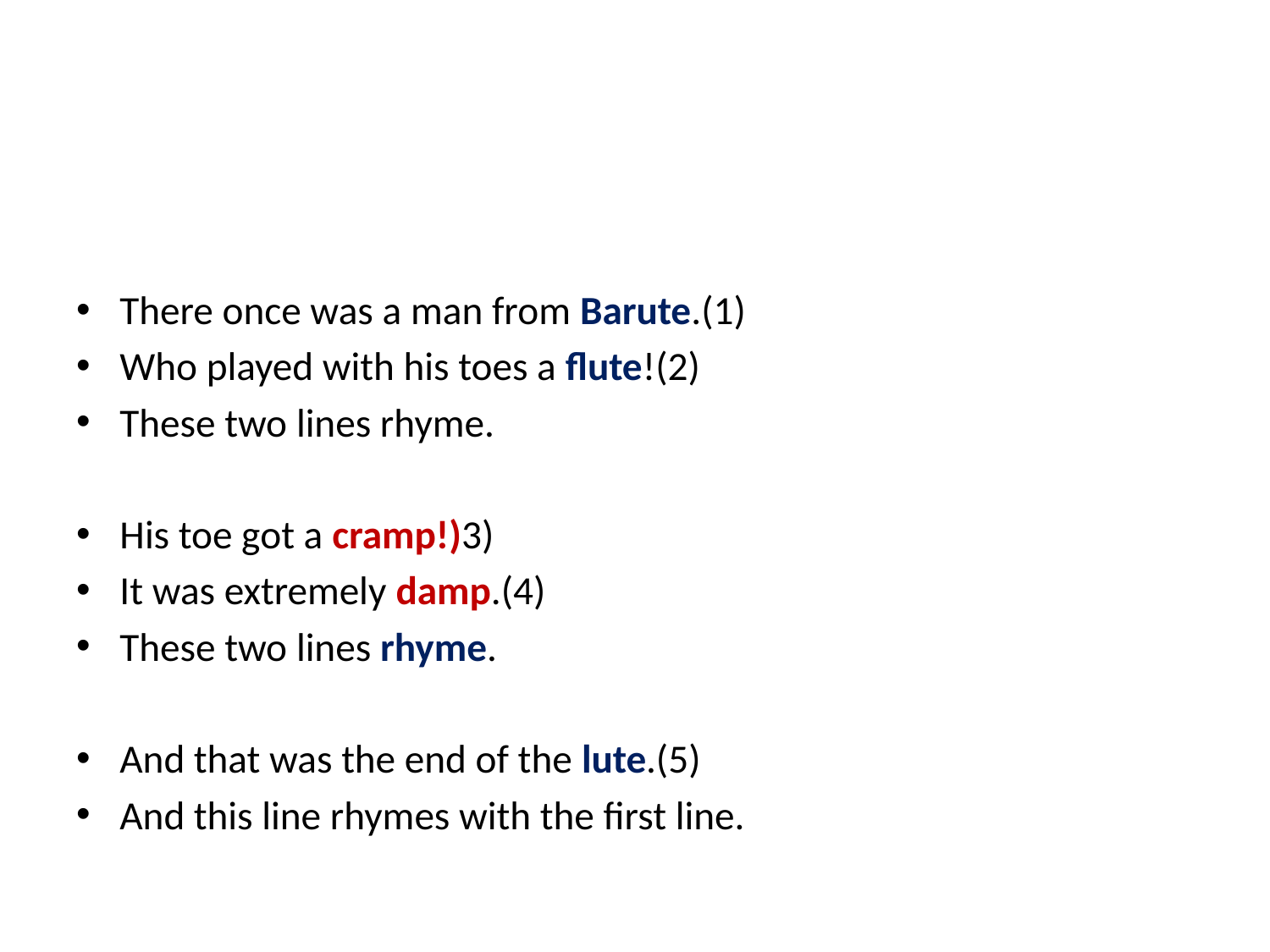

#

There once was a man from Barute.(1)
Who played with his toes a flute!(2)
These two lines rhyme.

His toe got a cramp!)3)
It was extremely damp.(4)
These two lines rhyme.

And that was the end of the lute.(5)
And this line rhymes with the first line.